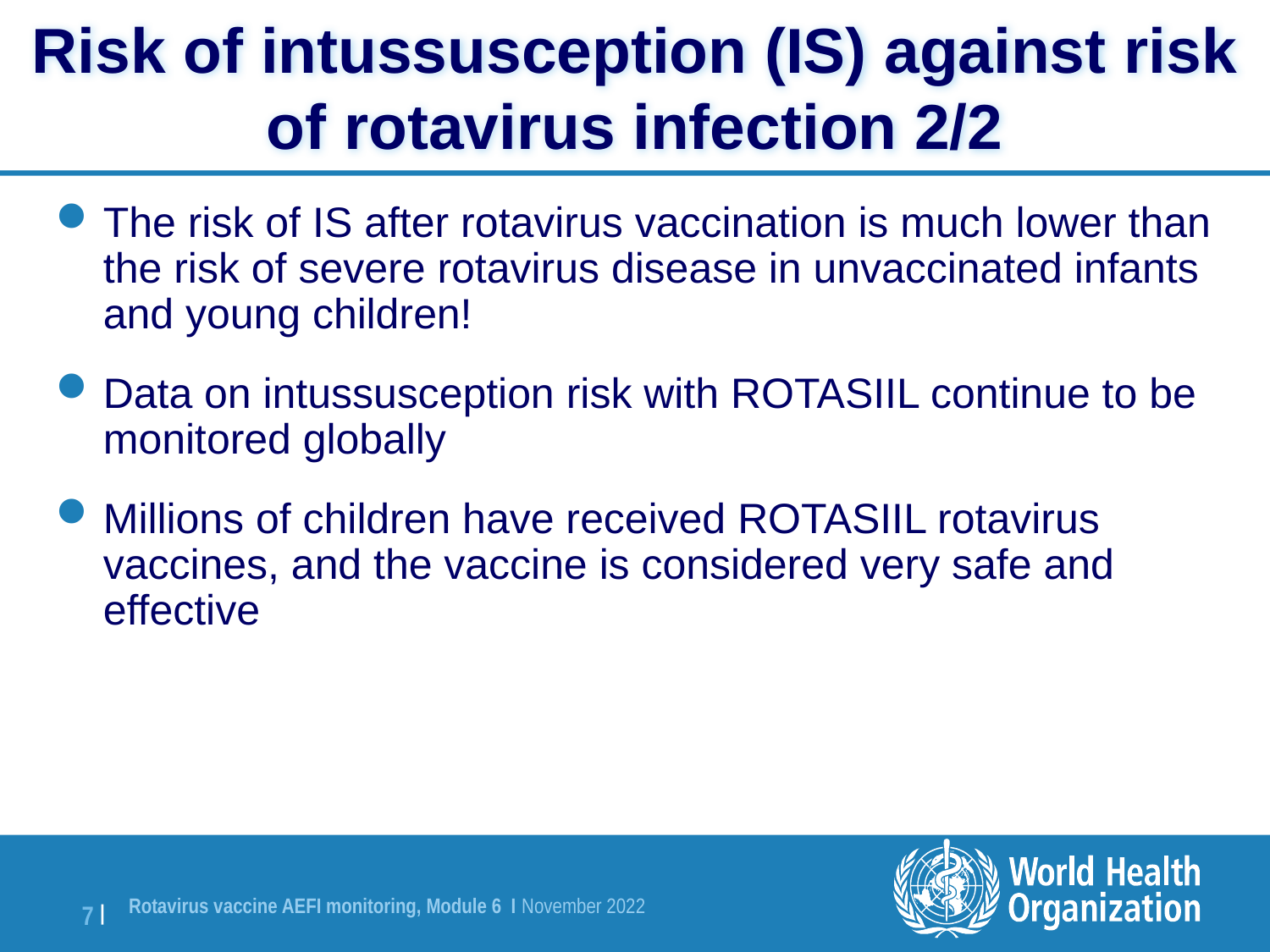

Risk of intussusception (IS) against risk of rotavirus infection 2/2
The risk of IS after rotavirus vaccination is much lower than the risk of severe rotavirus disease in unvaccinated infants and young children!
Data on intussusception risk with ROTASIIL continue to be monitored globally
Millions of children have received ROTASIIL rotavirus vaccines, and the vaccine is considered very safe and effective